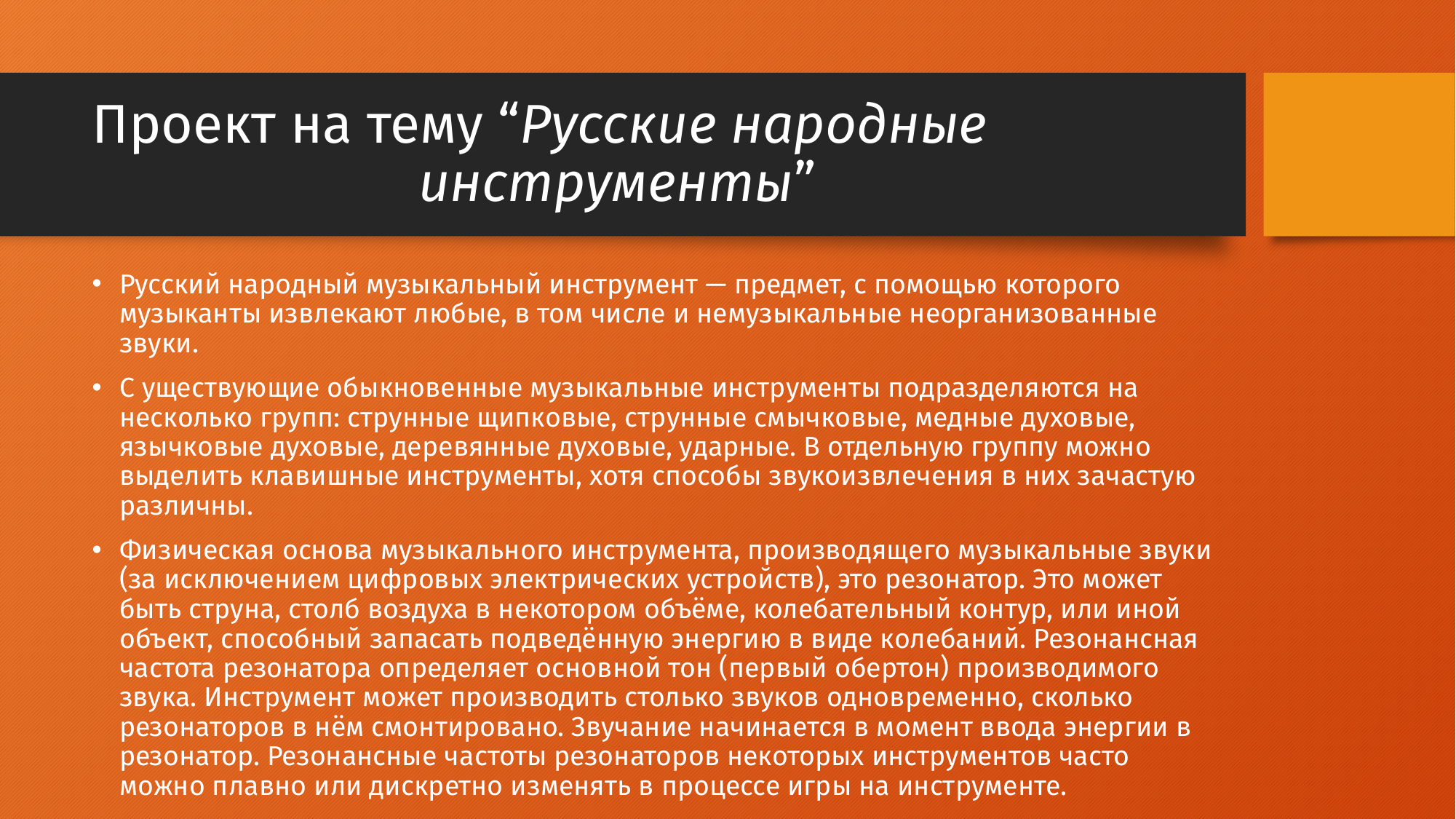

# Проект на тему “Русские народные инструменты”
Русский народный музыкальный инструмент — предмет, с помощью которого музыканты извлекают любые, в том числе и немузыкальные неорганизованные звуки.
C уществующие обыкновенные музыкальные инструменты подразделяются на несколько групп: струнные щипковые, струнные смычковые, медные духовые, язычковые духовые, деревянные духовые, ударные. В отдельную группу можно выделить клавишные инструменты, хотя способы звукоизвлечения в них зачастую различны.
Физическая основа музыкального инструмента, производящего музыкальные звуки (за исключением цифровых электрических устройств), это резонатор. Это может быть струна, столб воздуха в некотором объёме, колебательный контур, или иной объект, способный запасать подведённую энергию в виде колебаний. Резонансная частота резонатора определяет основной тон (первый обертон) производимого звука. Инструмент может производить столько звуков одновременно, сколько резонаторов в нём смонтировано. Звучание начинается в момент ввода энергии в резонатор. Резонансные частоты резонаторов некоторых инструментов часто можно плавно или дискретно изменять в процессе игры на инструменте.